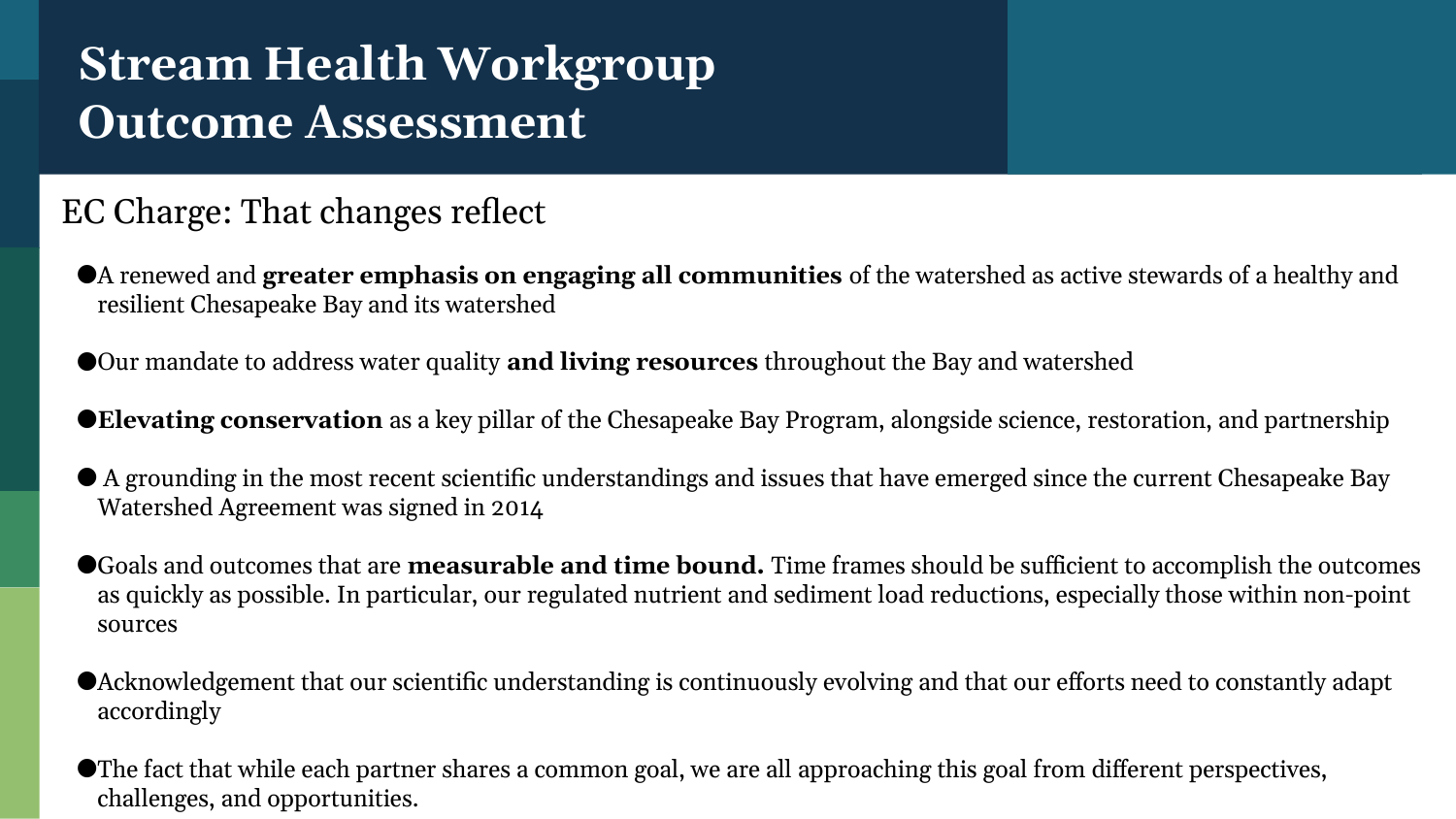

Stream Health Workgroup
Outcome Assessment
EC Charge: That changes reflect

A renewed and greater emphasis on engaging all communities of the watershed as active stewards of a healthy and resilient Chesapeake Bay and its watershed

Our mandate to address water quality and living resources throughout the Bay and watershed

Elevating conservation as a key pillar of the Chesapeake Bay Program, alongside science, restoration, and partnership

 A grounding in the most recent scientific understandings and issues that have emerged since the current Chesapeake Bay Watershed Agreement was signed in 2014

Goals and outcomes that are measurable and time bound. Time frames should be sufficient to accomplish the outcomes as quickly as possible. In particular, our regulated nutrient and sediment load reductions, especially those within non-point sources

Acknowledgement that our scientific understanding is continuously evolving and that our efforts need to constantly adapt accordingly

The fact that while each partner shares a common goal, we are all approaching this goal from different perspectives, challenges, and opportunities.